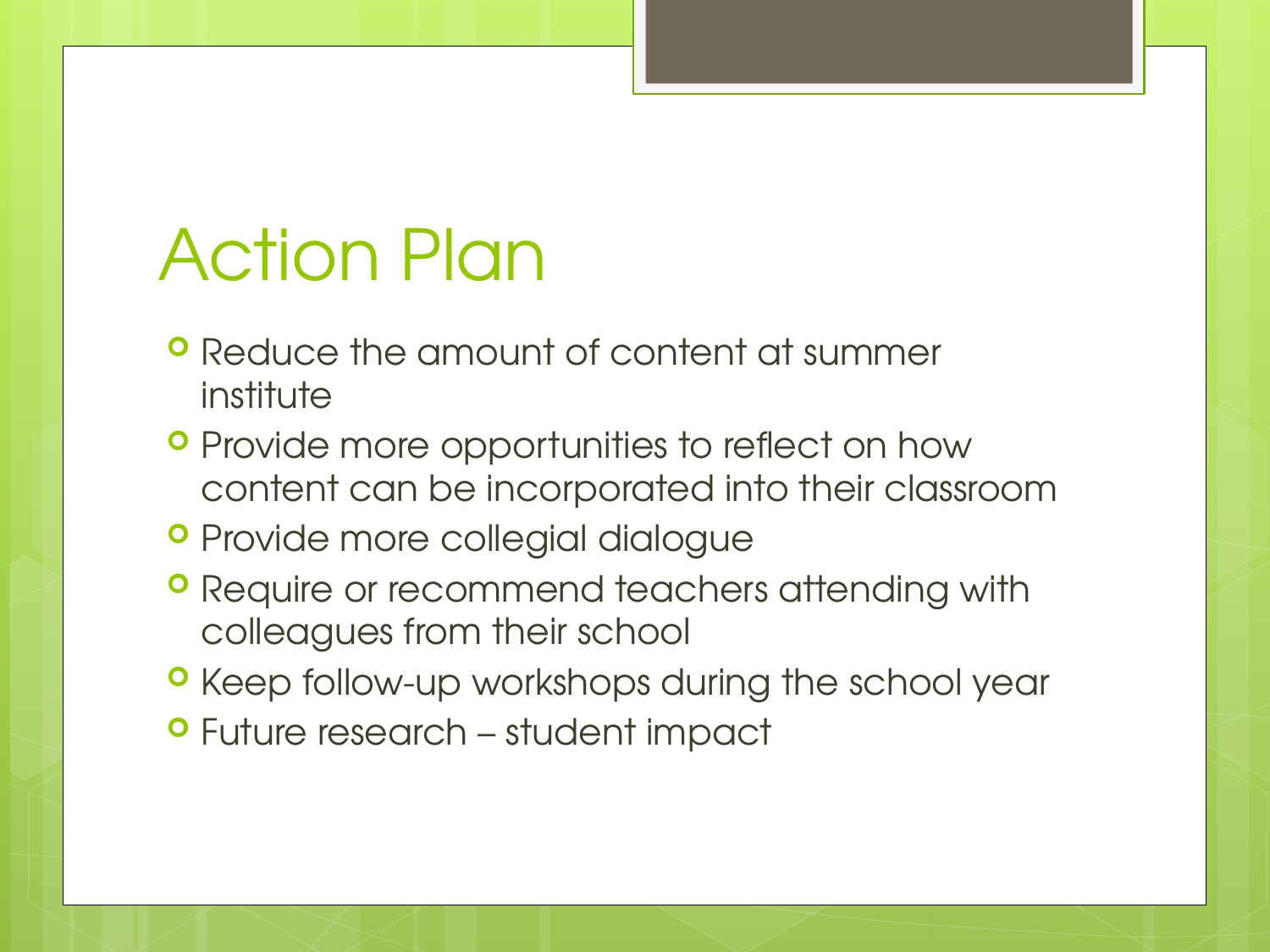

# Action Plan
Reduce the amount of content at summer institute
Provide more opportunities to reflect on how content can be incorporated into their classroom
Provide more collegial dialogue
Require or recommend teachers attending with colleagues from their school
Keep follow-up workshops during the school year
Future research – student impact